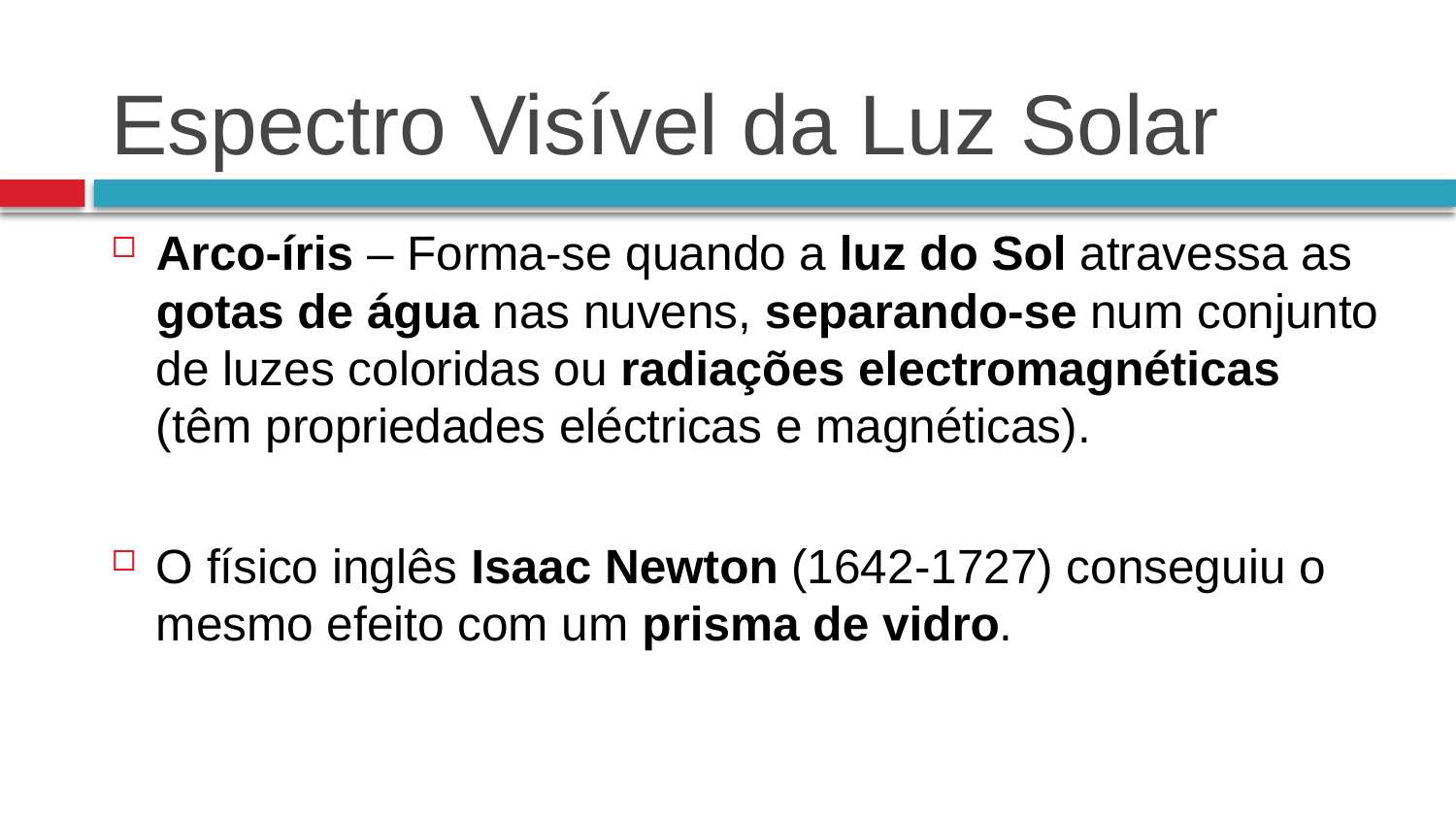

# Espectro Visível da Luz Solar
Arco-íris – Forma-se quando a luz do Sol atravessa as
gotas de água nas nuvens, separando-se num conjunto de luzes coloridas ou radiações electromagnéticas
(têm propriedades eléctricas e magnéticas).

O físico inglês Isaac Newton (1642-1727) conseguiu o mesmo efeito com um prisma de vidro.